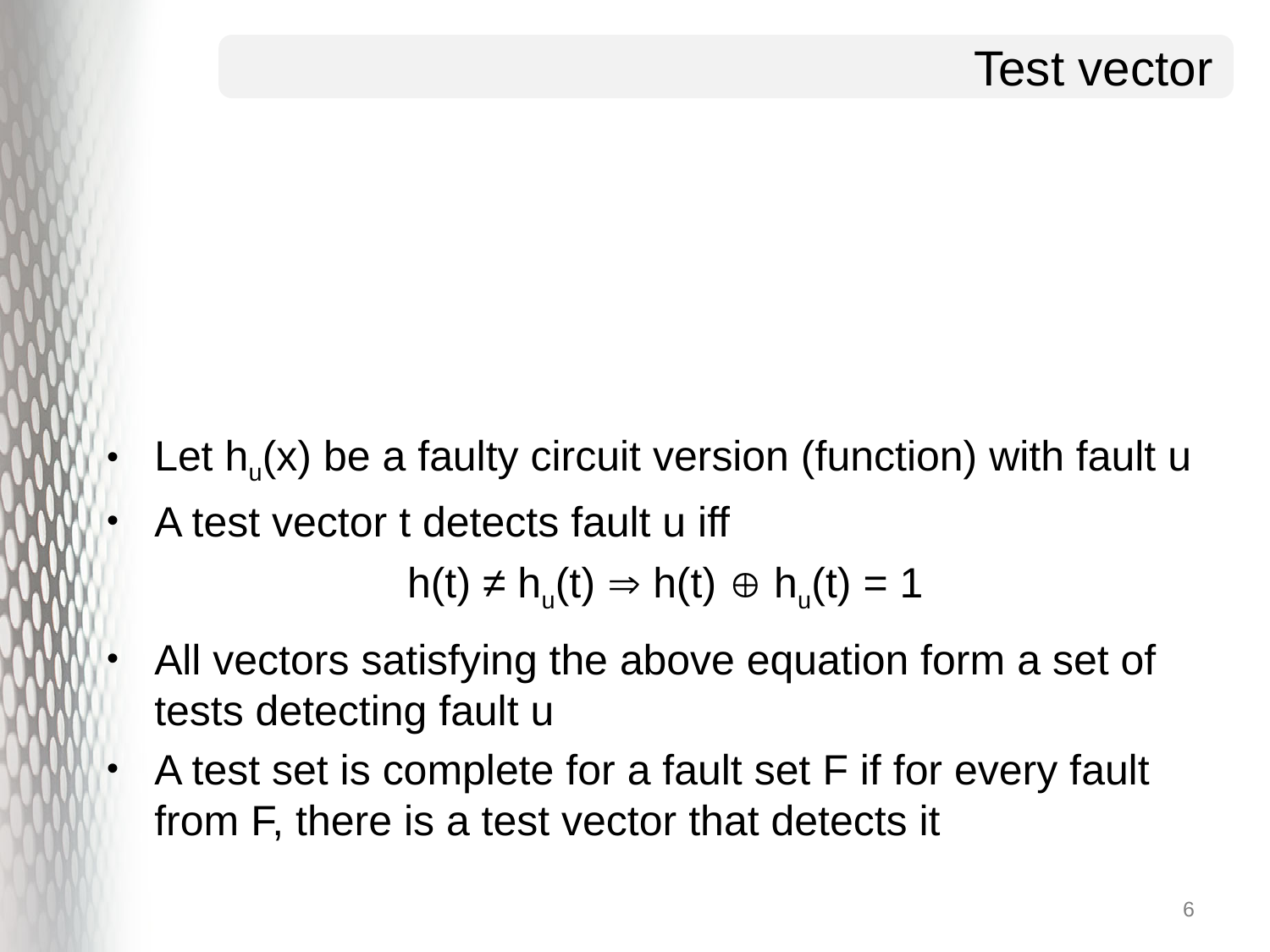

# Test vector
Let hu(x) be a faulty circuit version (function) with fault u
A test vector t detects fault u iff
h(t) ≠ hu(t) ⇒ h(t) ⊕ hu(t) = 1
All vectors satisfying the above equation form a set of tests detecting fault u
A test set is complete for a fault set F if for every fault from F, there is a test vector that detects it